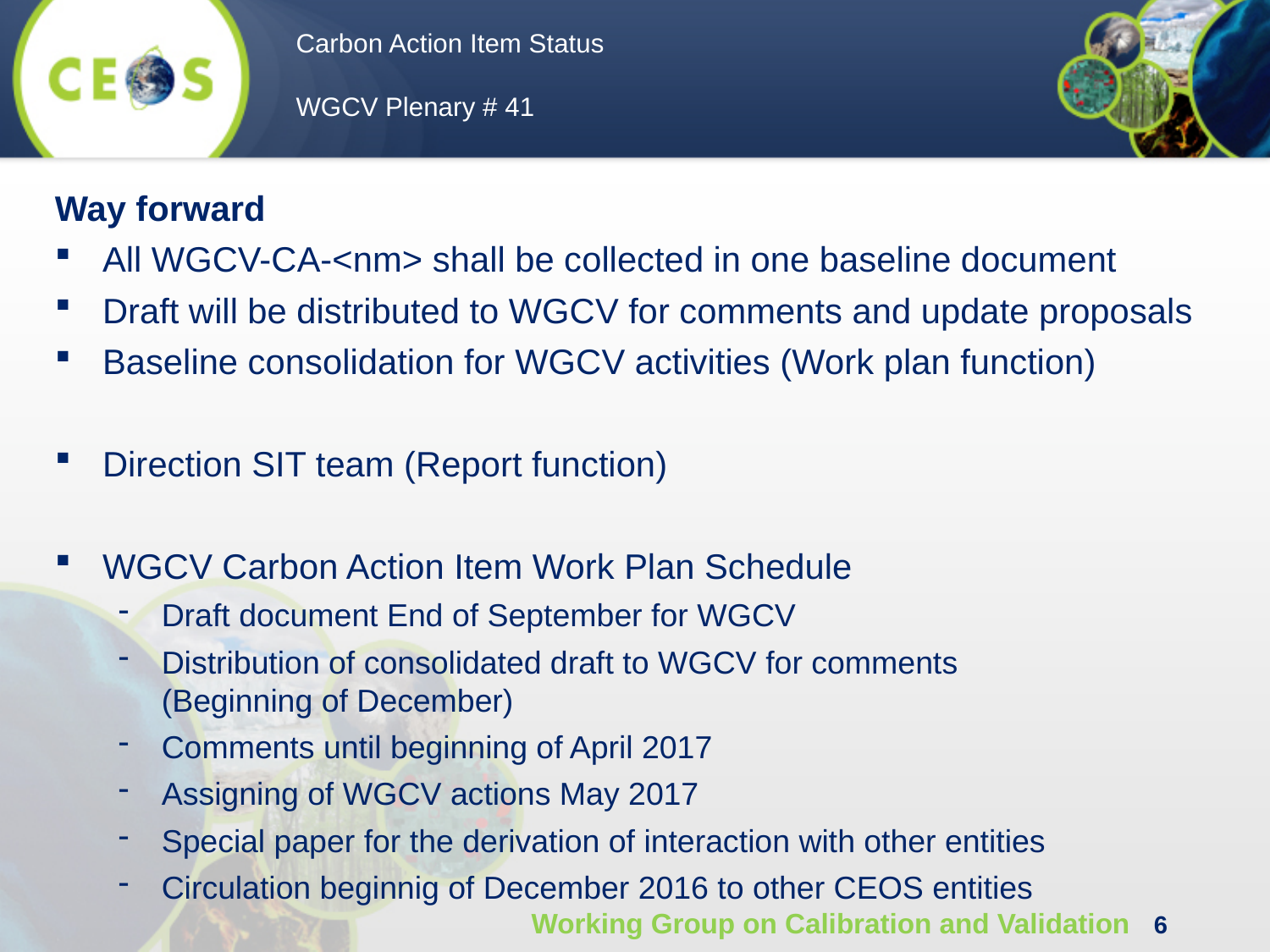

Carbon Action Item Status
WGCV Plenary # 41
Way forward
All WGCV-CA-<nm> shall be collected in one baseline document
Draft will be distributed to WGCV for comments and update proposals
Baseline consolidation for WGCV activities (Work plan function)

Direction SIT team (Report function)

WGCV Carbon Action Item Work Plan Schedule
Draft document End of September for WGCV
Distribution of consolidated draft to WGCV for comments
(Beginning of December)
Comments until beginning of April 2017
Assigning of WGCV actions May 2017
Special paper for the derivation of interaction with other entities
Circulation beginnig of December 2016 to other CEOS entities